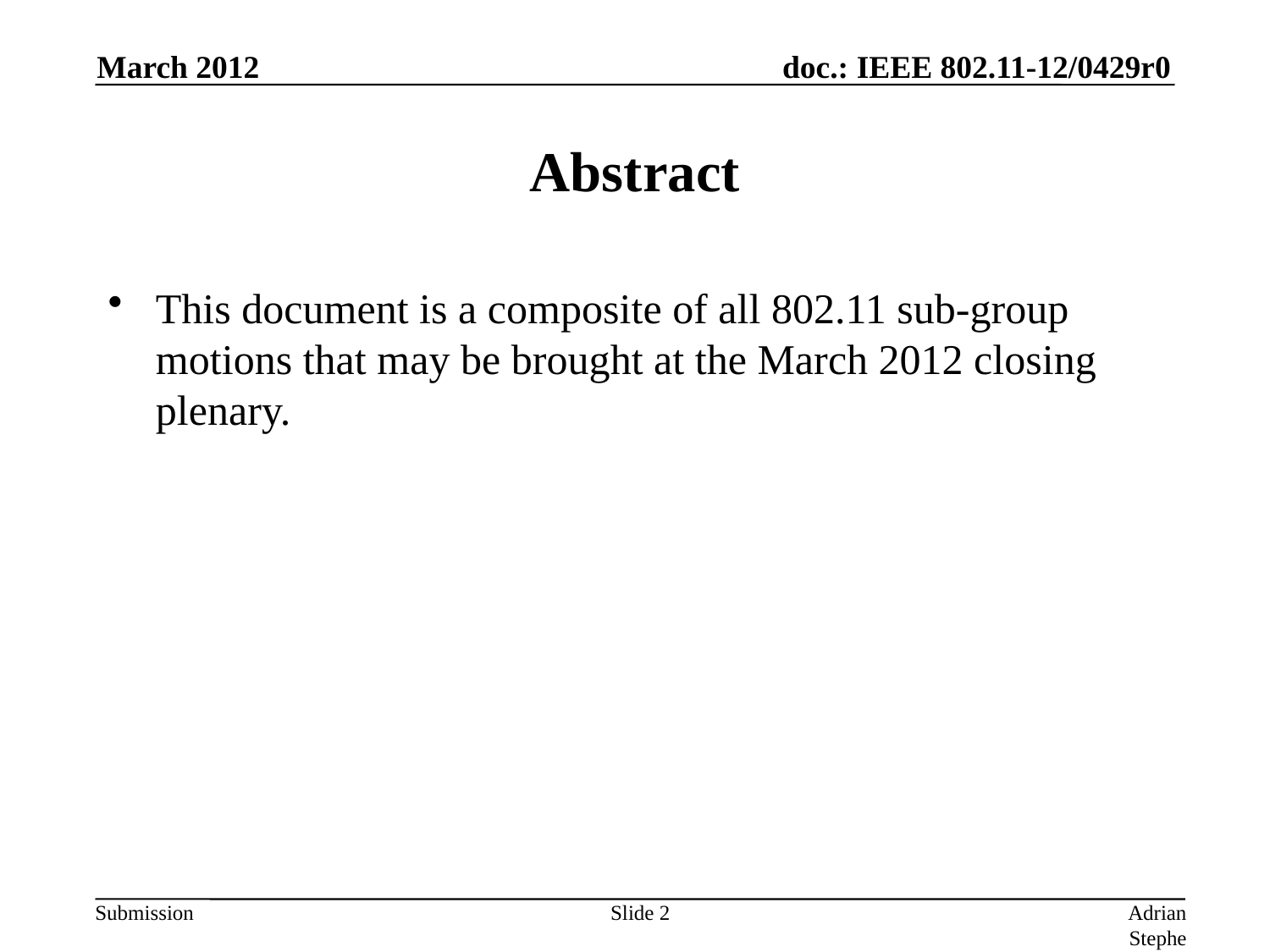

March 2012
# Abstract
This document is a composite of all 802.11 sub-group motions that may be brought at the March 2012 closing plenary.

Slide 2
Adrian Stephens, Intel Corporation